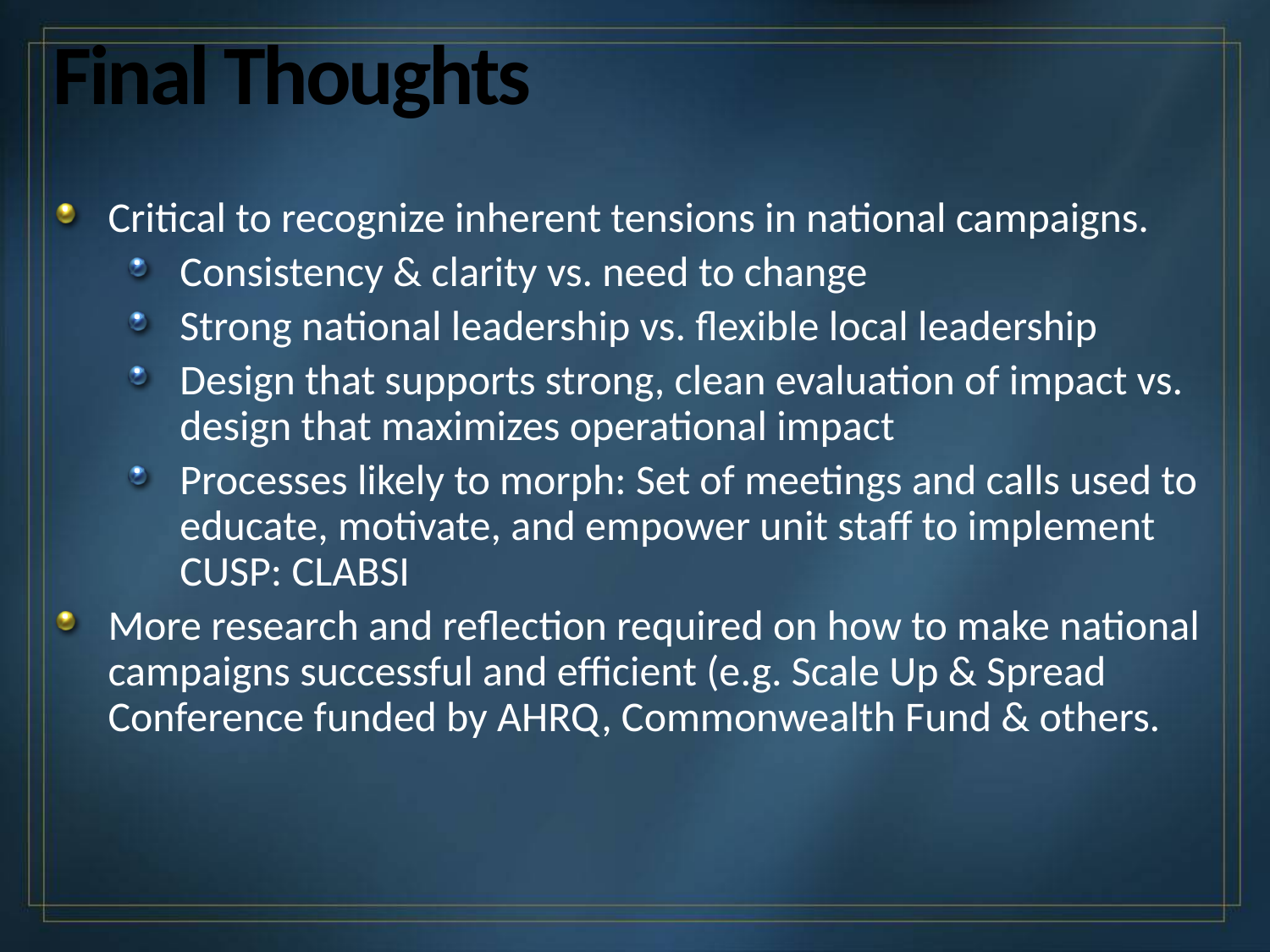

# Final Thoughts
Critical to recognize inherent tensions in national campaigns.
Consistency & clarity vs. need to change
Strong national leadership vs. flexible local leadership
Design that supports strong, clean evaluation of impact vs. design that maximizes operational impact
Processes likely to morph: Set of meetings and calls used to educate, motivate, and empower unit staff to implement CUSP: CLABSI
More research and reflection required on how to make national campaigns successful and efficient (e.g. Scale Up & Spread Conference funded by AHRQ, Commonwealth Fund & others.